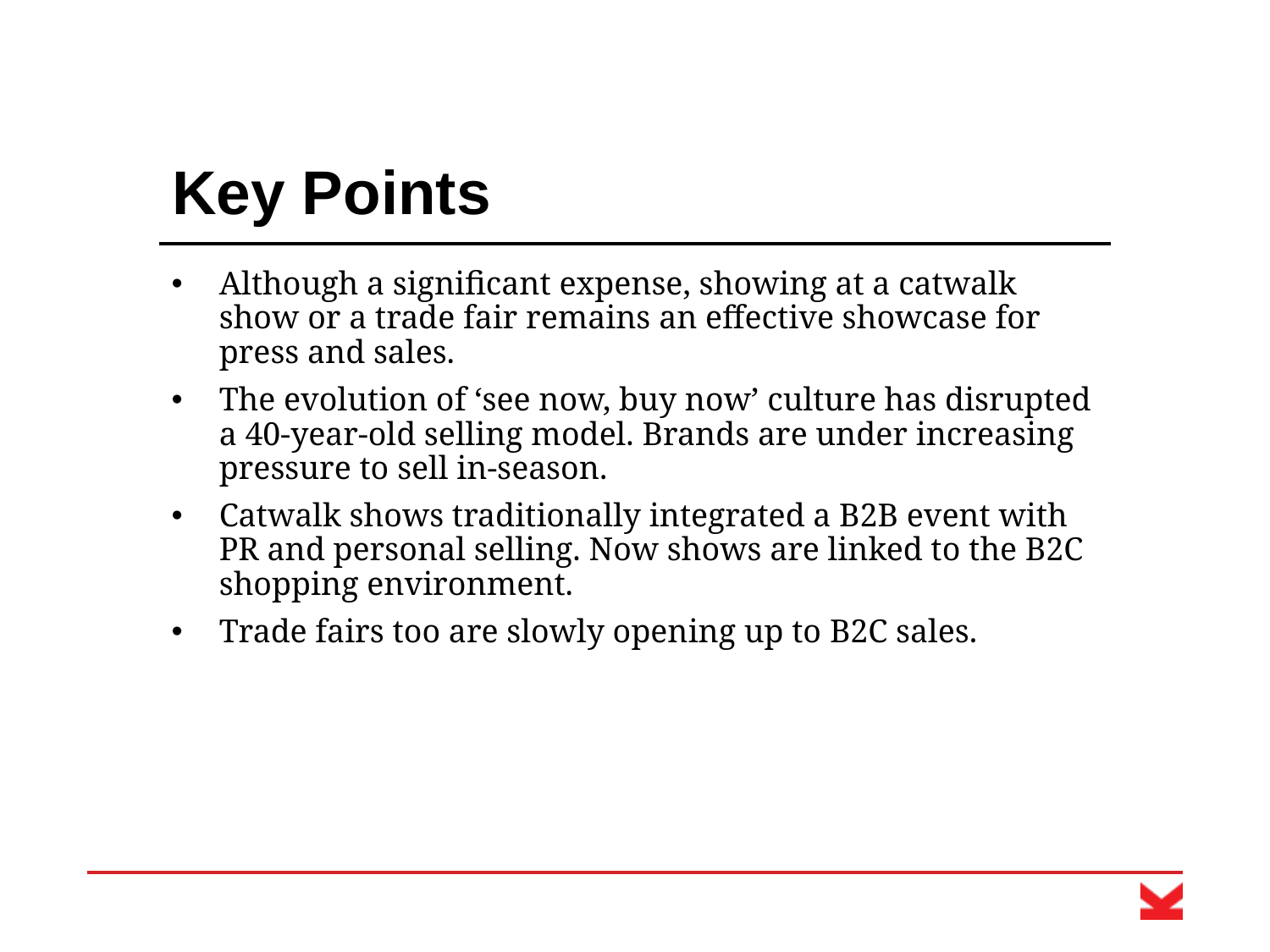

# Key Points
Although a significant expense, showing at a catwalk show or a trade fair remains an effective showcase for press and sales.
The evolution of ‘see now, buy now’ culture has disrupted a 40-year-old selling model. Brands are under increasing pressure to sell in-season.
Catwalk shows traditionally integrated a B2B event with PR and personal selling. Now shows are linked to the B2C shopping environment.
Trade fairs too are slowly opening up to B2C sales.